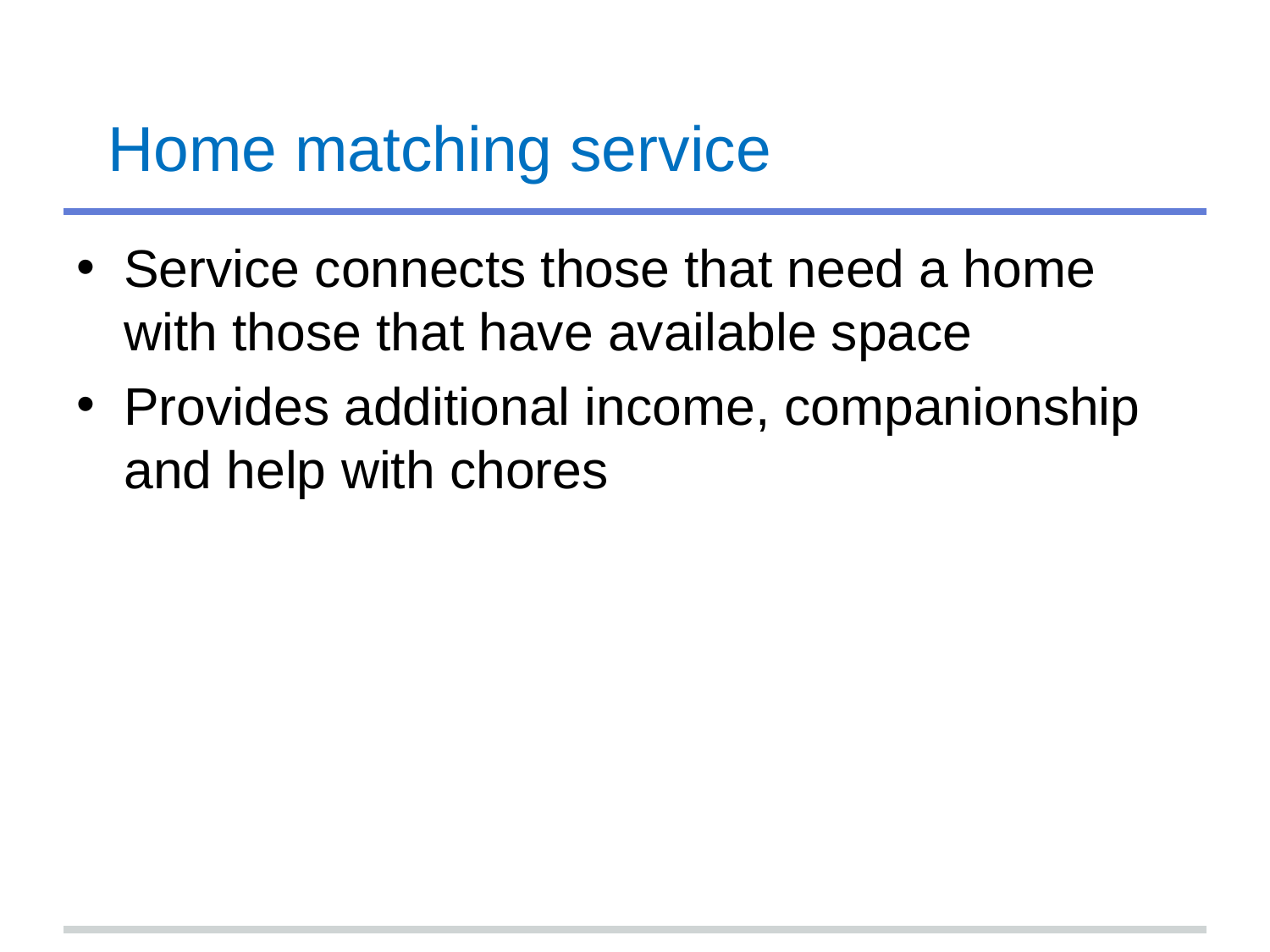

# Home matching service
Service connects those that need a home with those that have available space
Provides additional income, companionship and help with chores